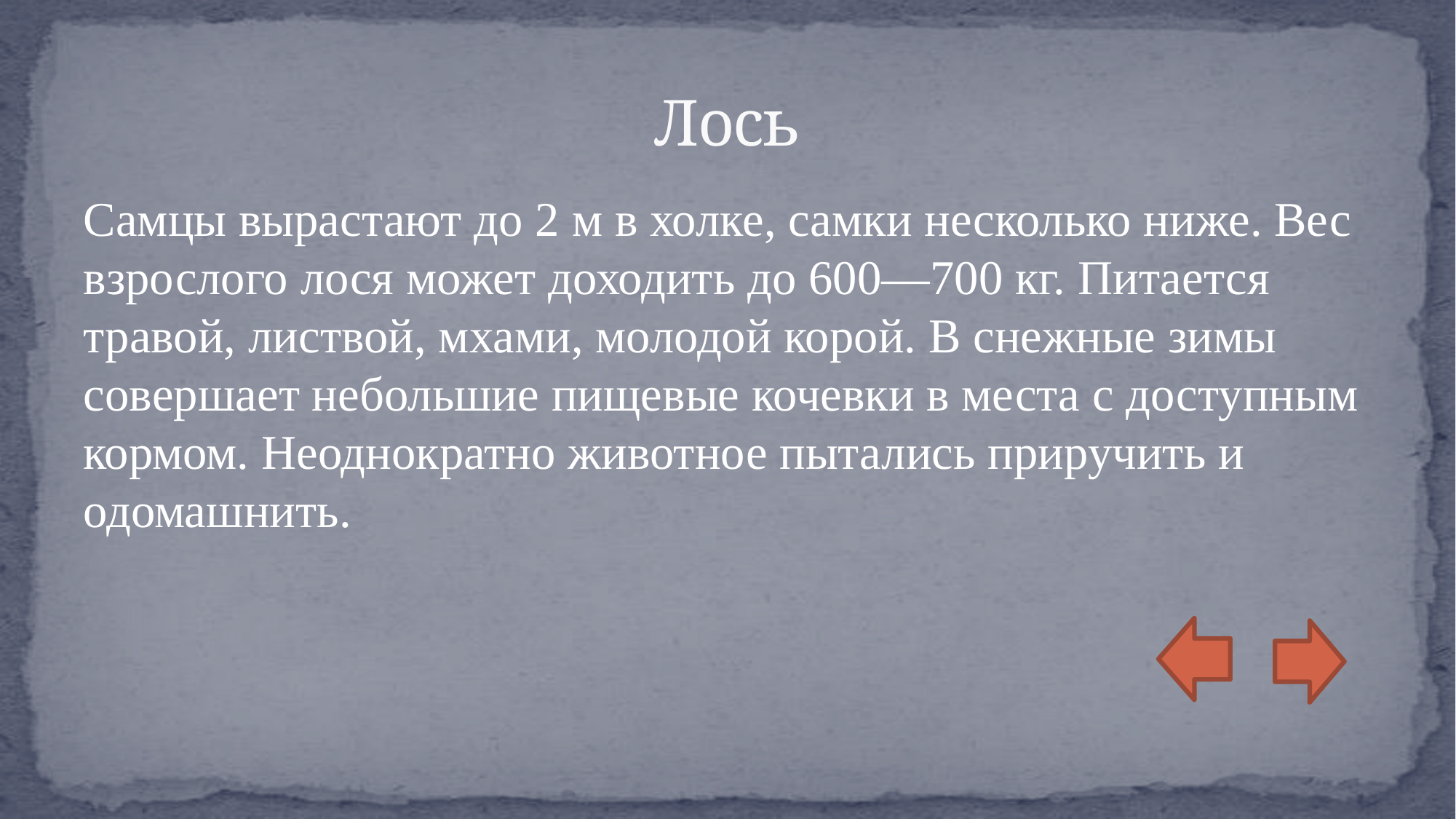

# Лось
Самцы вырастают до 2 м в холке, самки несколько ниже. Вес взрослого лося может доходить до 600—700 кг. Питается травой, листвой, мхами, молодой корой. В снежные зимы совершает небольшие пищевые кочевки в места с доступным кормом. Неоднократно животное пытались приручить и одомашнить.